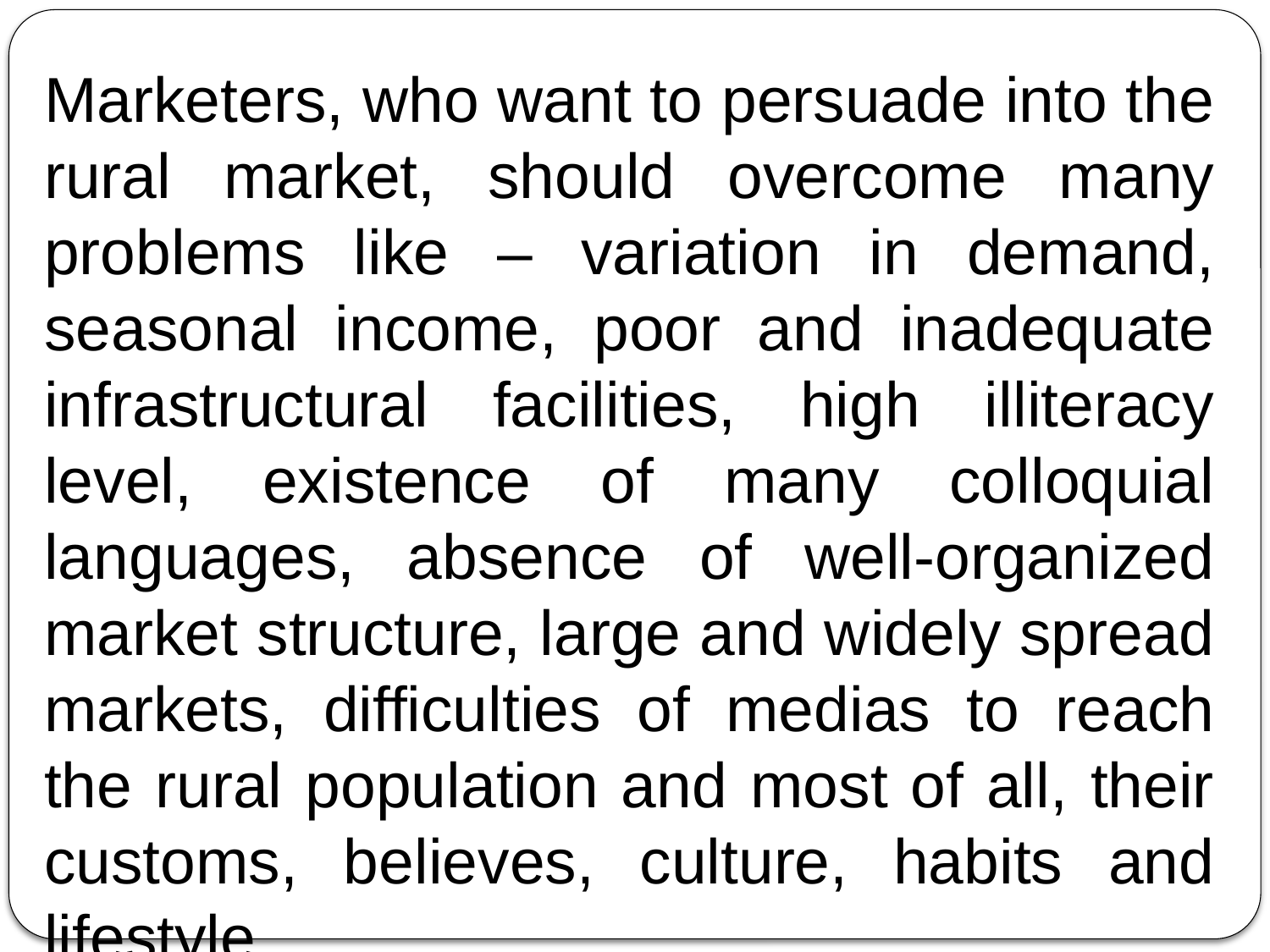

Marketers, who want to persuade into the rural market, should overcome many problems like – variation in demand, seasonal income, poor and inadequate infrastructural facilities, high illiteracy level, existence of many colloquial languages, absence of well-organized market structure, large and widely spread markets, difficulties of medias to reach the rural population and most of all, their customs, believes, culture, habits and lifestyle.